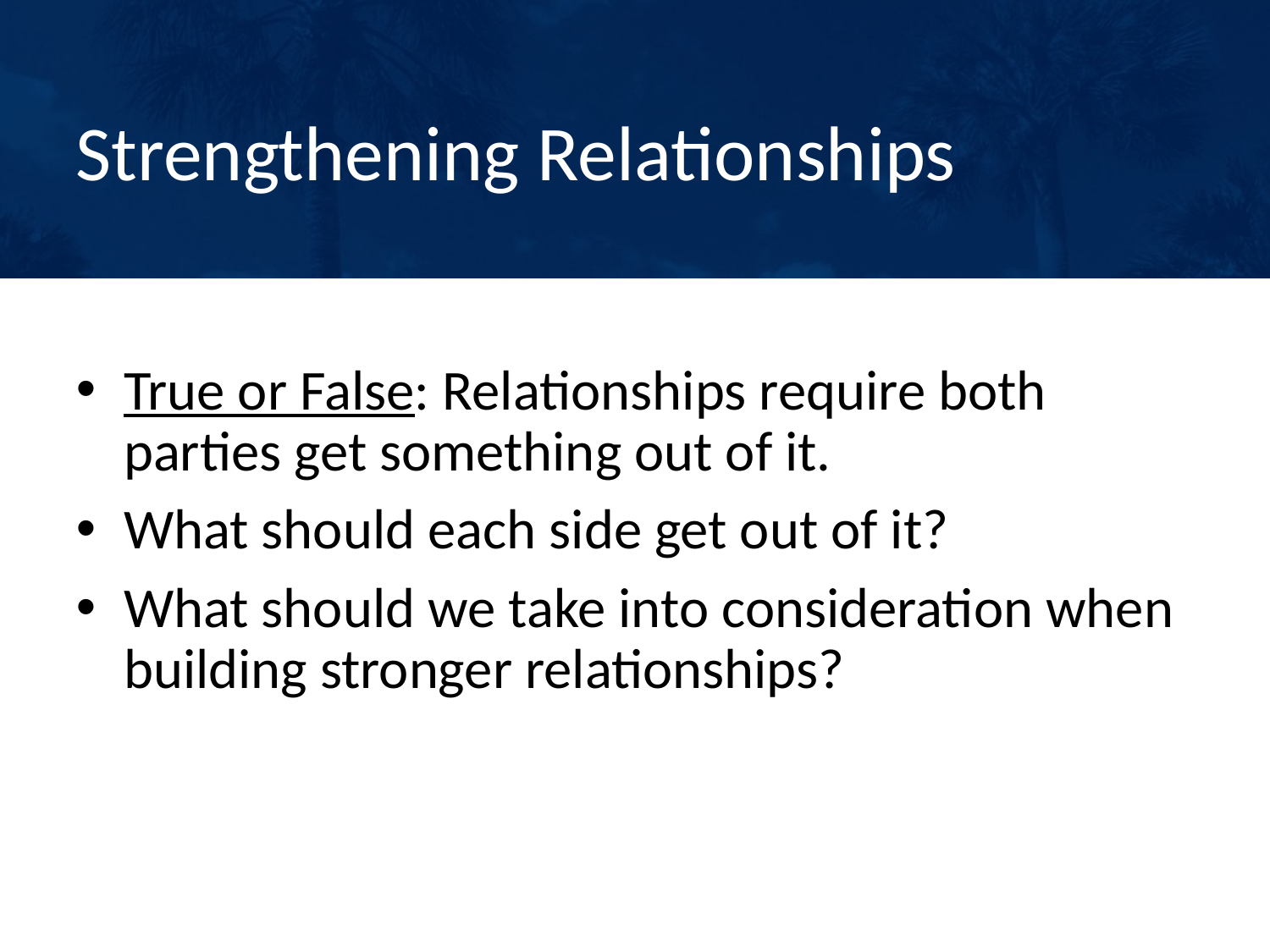

# Strengthening Relationships
True or False: Relationships require both parties get something out of it.
What should each side get out of it?
What should we take into consideration when building stronger relationships?